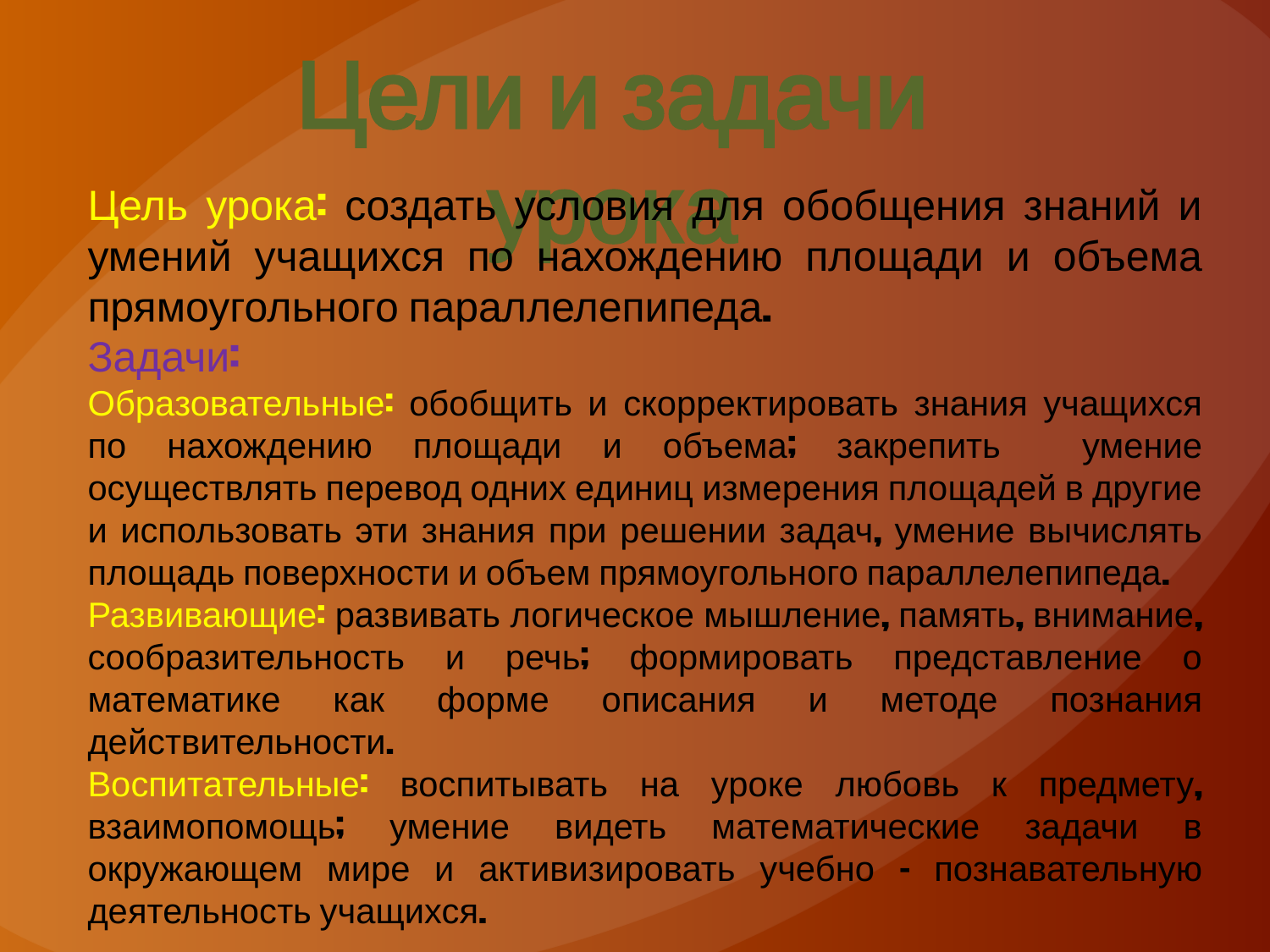

Цели и задачи урока
Цель урока: создать условия для обобщения знаний и умений учащихся по нахождению площади и объема прямоугольного параллелепипеда.
Задачи:
Образовательные: обобщить и скорректировать знания учащихся по нахождению площади и объема; закрепить  умение осуществлять перевод одних единиц измерения площадей в другие и использовать эти знания при решении задач, умение вычислять площадь поверхности и объем прямоугольного параллелепипеда.
Развивающие: развивать логическое мышление, память, внимание, сообразительность и речь; формировать представление о математике как форме описания и методе познания действительности.
Воспитательные: воспитывать на уроке любовь к предмету, взаимопомощь; умение видеть математические задачи в окружающем мире и активизировать учебно - познавательную деятельность учащихся.